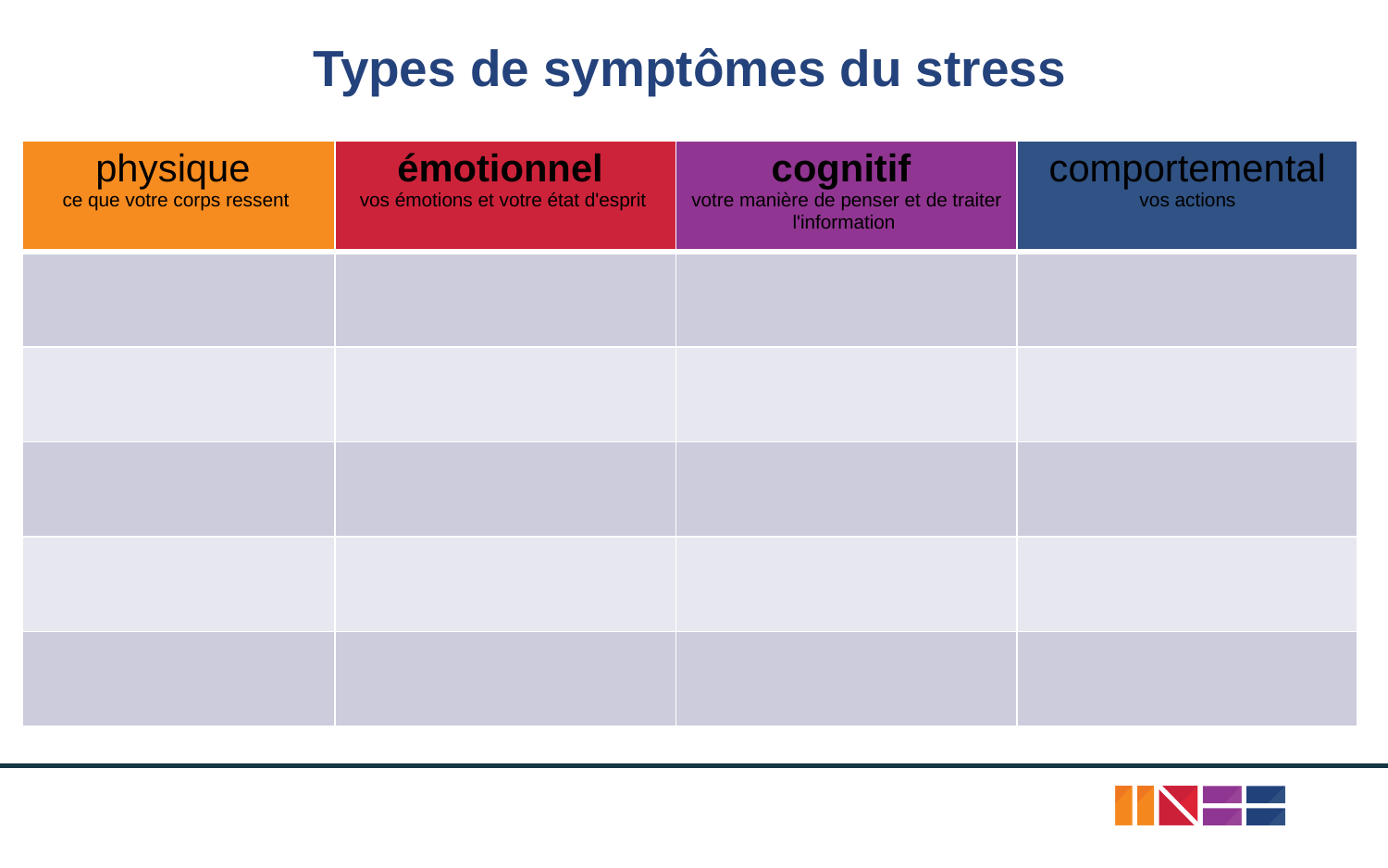

# Types de symptômes du stress
| physique ce que votre corps ressent | émotionnel vos émotions et votre état d'esprit | cognitif votre manière de penser et de traiter l'information | comportemental vos actions |
| --- | --- | --- | --- |
|  |  |  |  |
|  |  |  |  |
|  |  |  |  |
|  |  |  |  |
|  |  |  |  |